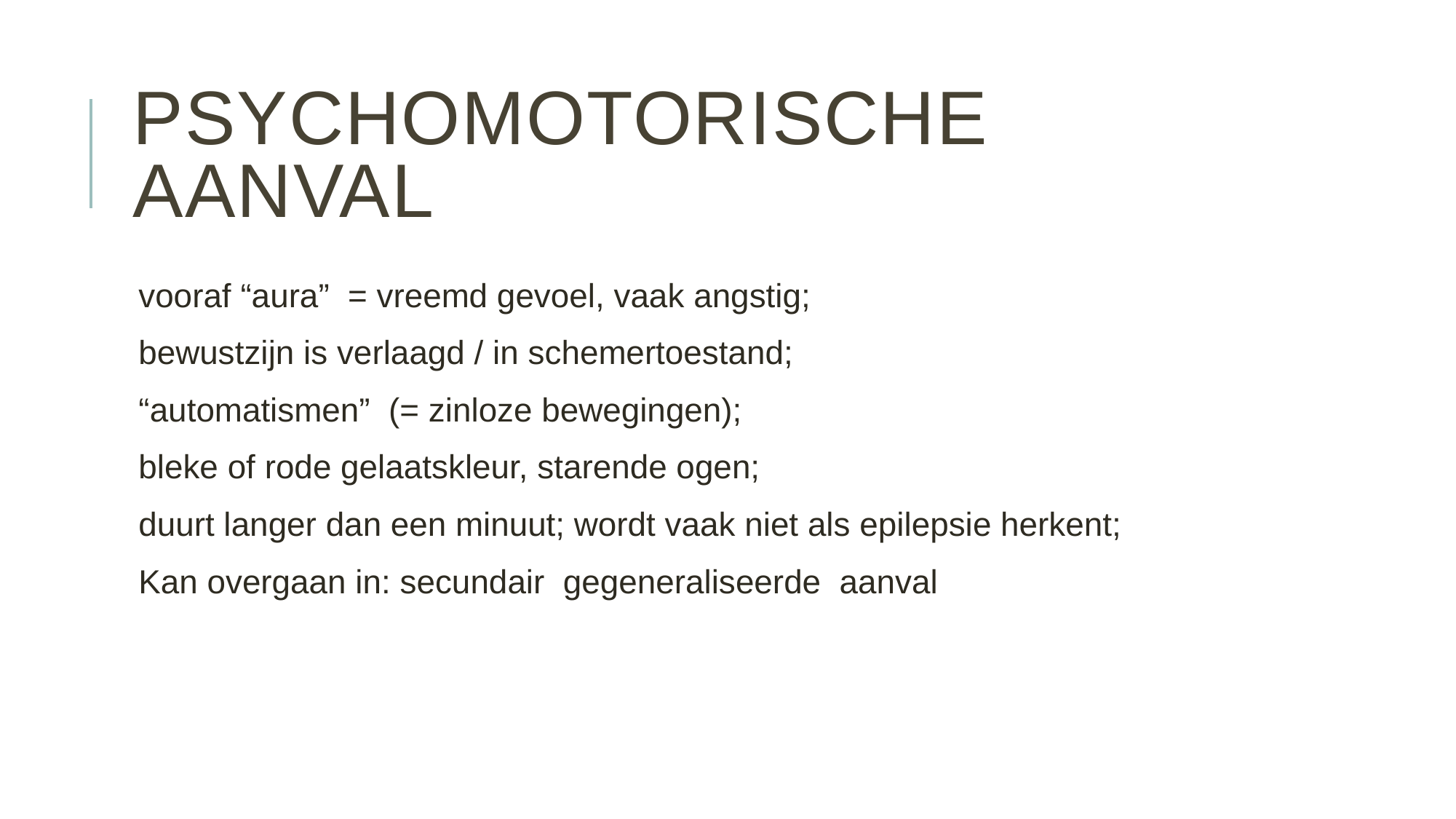

# Psychomotorische aanval
vooraf “aura”  = vreemd gevoel, vaak angstig;
bewustzijn is verlaagd / in schemertoestand;
“automatismen”  (= zinloze bewegingen);
bleke of rode gelaatskleur, starende ogen;
duurt langer dan een minuut; wordt vaak niet als epilepsie herkent;
Kan overgaan in: secundair  gegeneraliseerde  aanval